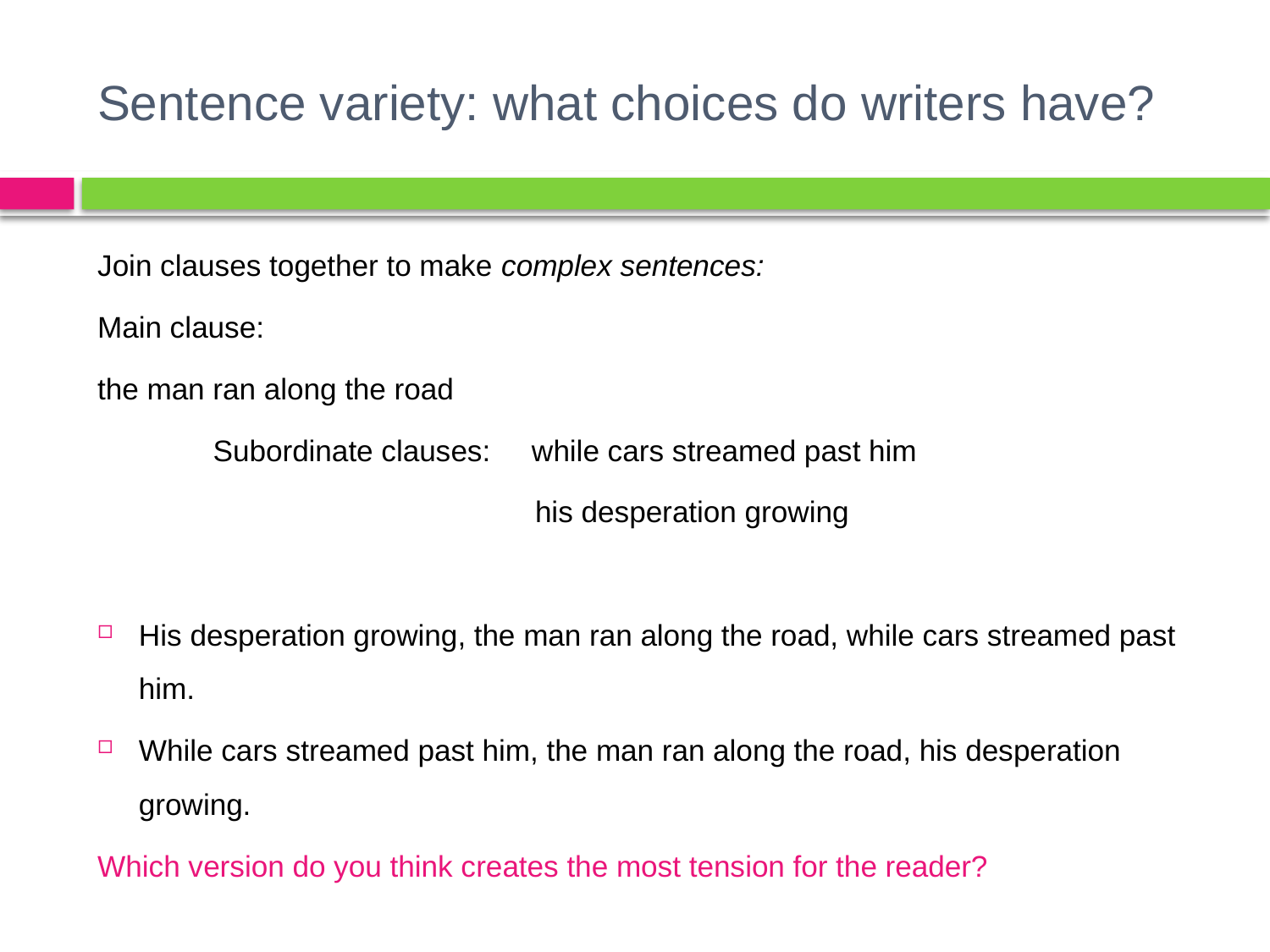

# Sentence variety: what choices do writers have?
Join clauses together to make complex sentences:
Main clause:
the man ran along the road
              Subordinate clauses:     while cars streamed past him
                                                     his desperation growing

His desperation growing, the man ran along the road, while cars streamed past him.
While cars streamed past him, the man ran along the road, his desperation growing.
Which version do you think creates the most tension for the reader?